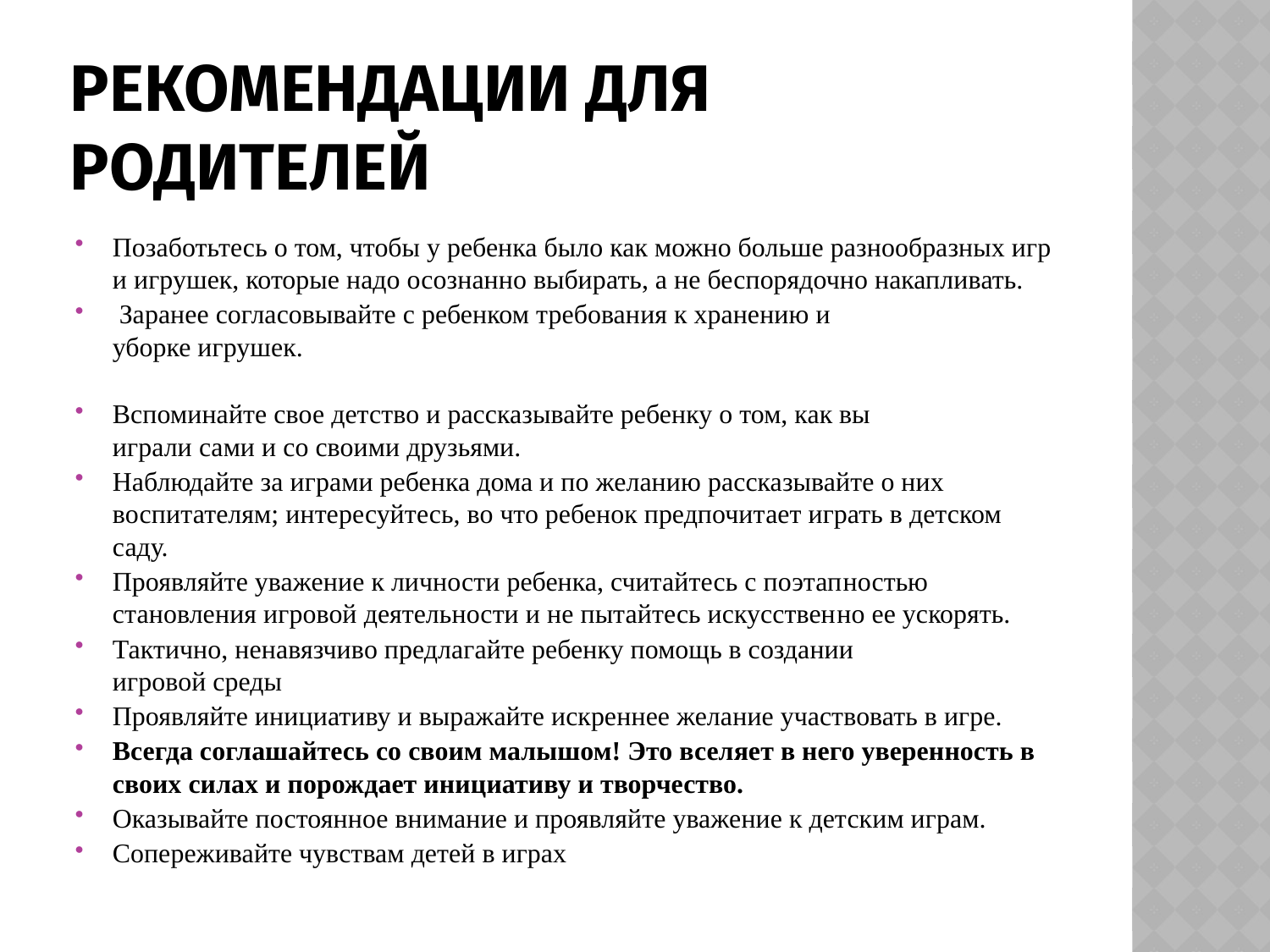

# Рекомендации для родителей
Позаботьтесь о том, чтобы у ребенка было как можно больше разнообразных игр и игрушек, которые надо осознанно выбирать, а не беспорядочно накапливать.
 Заранее согласовывайте с ребенком требования к хранению и
уборке игрушек.
Вспоминайте свое детство и рассказывайте ребенку о том, как вы
играли сами и со своими друзьями.
Наблюдайте за играми ребенка дома и по желанию рассказывайте о них воспитателям; интересуйтесь, во что ребенок предпочитает играть в детском саду.
Проявляйте уважение к личности ребенка, считайтесь с поэтап­ностью становления игровой деятельности и не пытайтесь искусствен­но ее ускорять.
Тактично, ненавязчиво предлагайте ребенку помощь в создании
игровой среды
Проявляйте инициативу и выражайте искреннее желание участвовать в игре.
Всегда соглашайтесь со своим малышом! Это вселяет в него уверенность в своих силах и порождает инициативу и творчество.
Оказывайте постоянное внимание и проявляйте уважение к детским играм.
Сопереживайте чувствам детей в играх